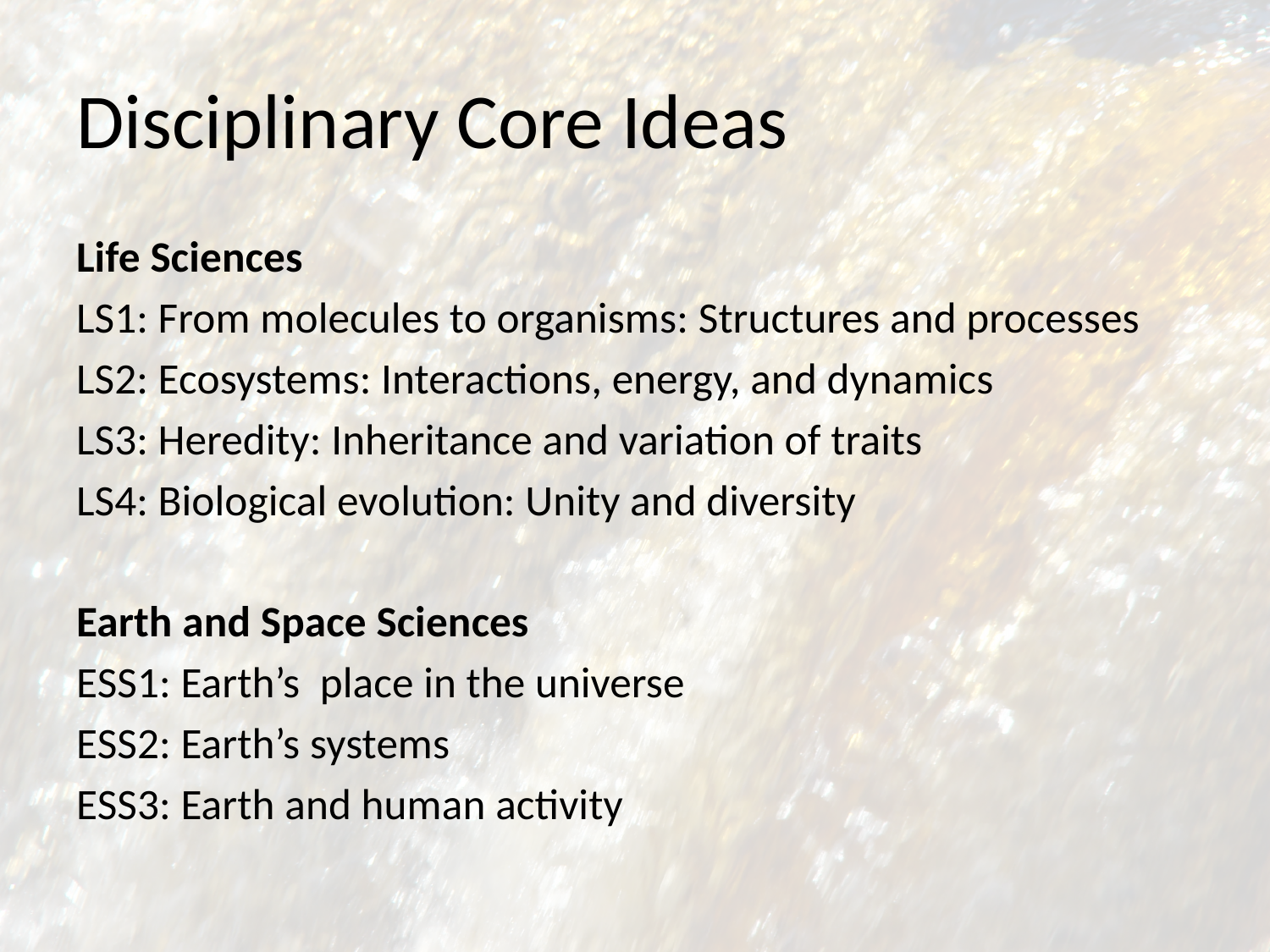

# Disciplinary Core Ideas
Life Sciences
LS1: From molecules to organisms: Structures and processes
LS2: Ecosystems: Interactions, energy, and dynamics
LS3: Heredity: Inheritance and variation of traits
LS4: Biological evolution: Unity and diversity

Earth and Space Sciences
ESS1: Earth’s  place in the universe
ESS2: Earth’s systems
ESS3: Earth and human activity